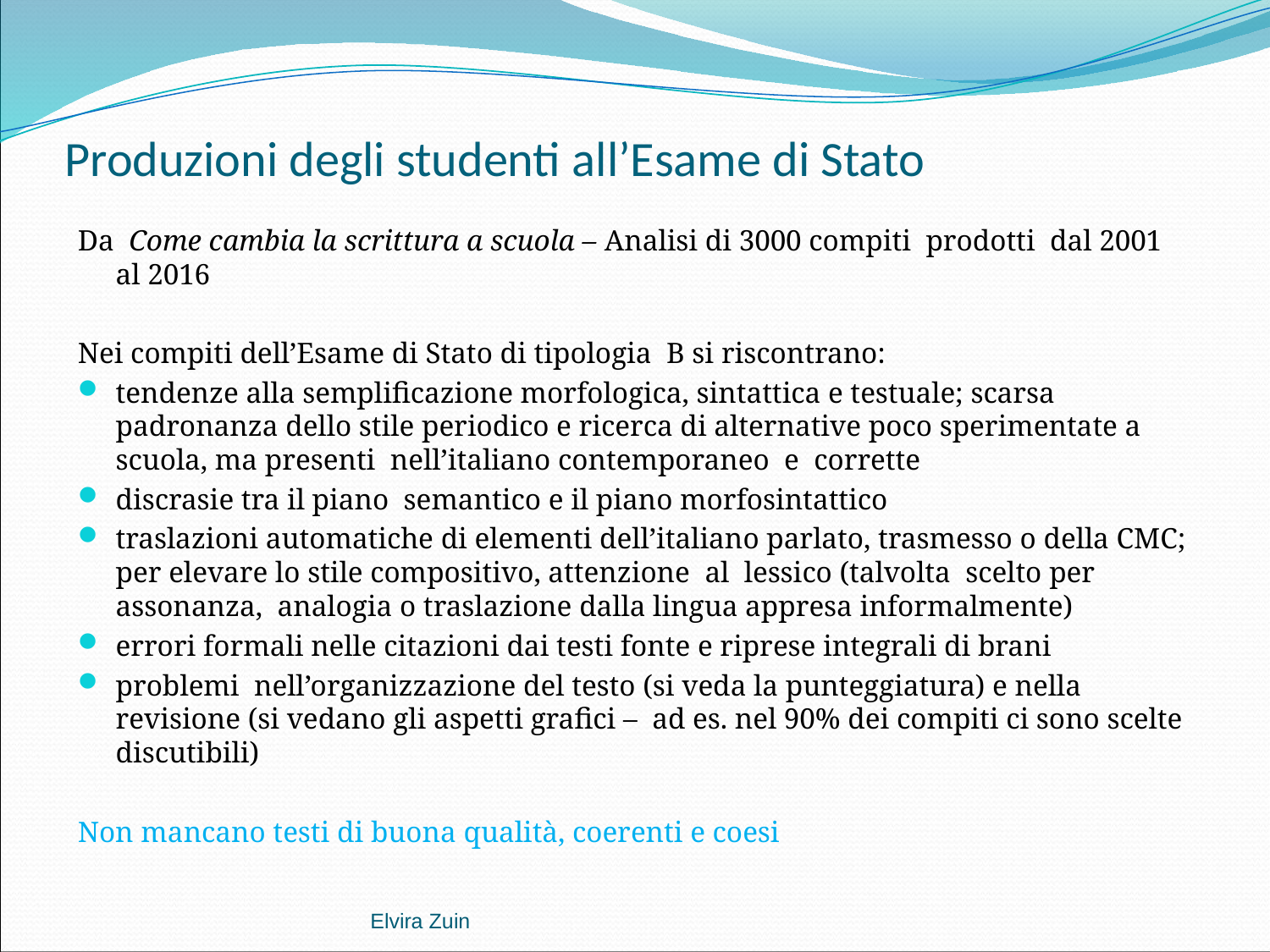

# Produzioni degli studenti all’Esame di Stato
Da  Come cambia la scrittura a scuola – Analisi di 3000 compiti  prodotti  dal 2001 al 2016

Nei compiti dell’Esame di Stato di tipologia  B si riscontrano:
tendenze alla semplificazione morfologica, sintattica e testuale; scarsa padronanza dello stile periodico e ricerca di alternative poco sperimentate a scuola, ma presenti  nell’italiano contemporaneo  e  corrette
discrasie tra il piano  semantico e il piano morfosintattico
traslazioni automatiche di elementi dell’italiano parlato, trasmesso o della CMC; per elevare lo stile compositivo, attenzione  al  lessico (talvolta  scelto per  assonanza,  analogia o traslazione dalla lingua appresa informalmente)
errori formali nelle citazioni dai testi fonte e riprese integrali di brani
problemi  nell’organizzazione del testo (si veda la punteggiatura) e nella revisione (si vedano gli aspetti grafici –  ad es. nel 90% dei compiti ci sono scelte discutibili)

Non mancano testi di buona qualità, coerenti e coesi
Elvira Zuin